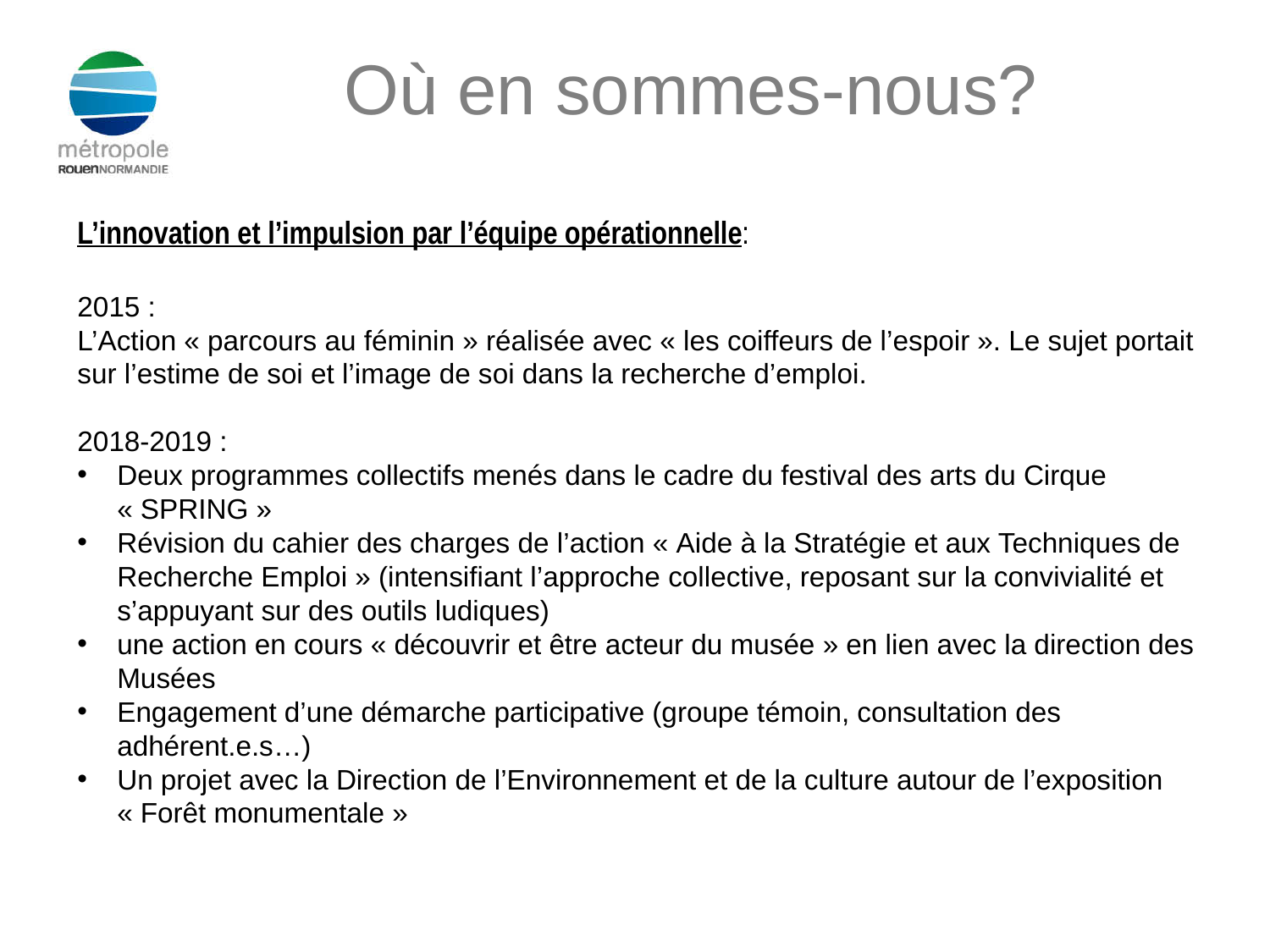

# Où en sommes-nous?
L’innovation et l’impulsion par l’équipe opérationnelle:

2015 :
L’Action « parcours au féminin » réalisée avec « les coiffeurs de l’espoir ». Le sujet portait sur l’estime de soi et l’image de soi dans la recherche d’emploi.

2018-2019 :
Deux programmes collectifs menés dans le cadre du festival des arts du Cirque « SPRING »
Révision du cahier des charges de l’action « Aide à la Stratégie et aux Techniques de Recherche Emploi » (intensifiant l’approche collective, reposant sur la convivialité et s’appuyant sur des outils ludiques)
une action en cours « découvrir et être acteur du musée » en lien avec la direction des    Musées
Engagement d’une démarche participative (groupe témoin, consultation des adhérent.e.s…)
Un projet avec la Direction de l’Environnement et de la culture autour de l’exposition « Forêt monumentale »